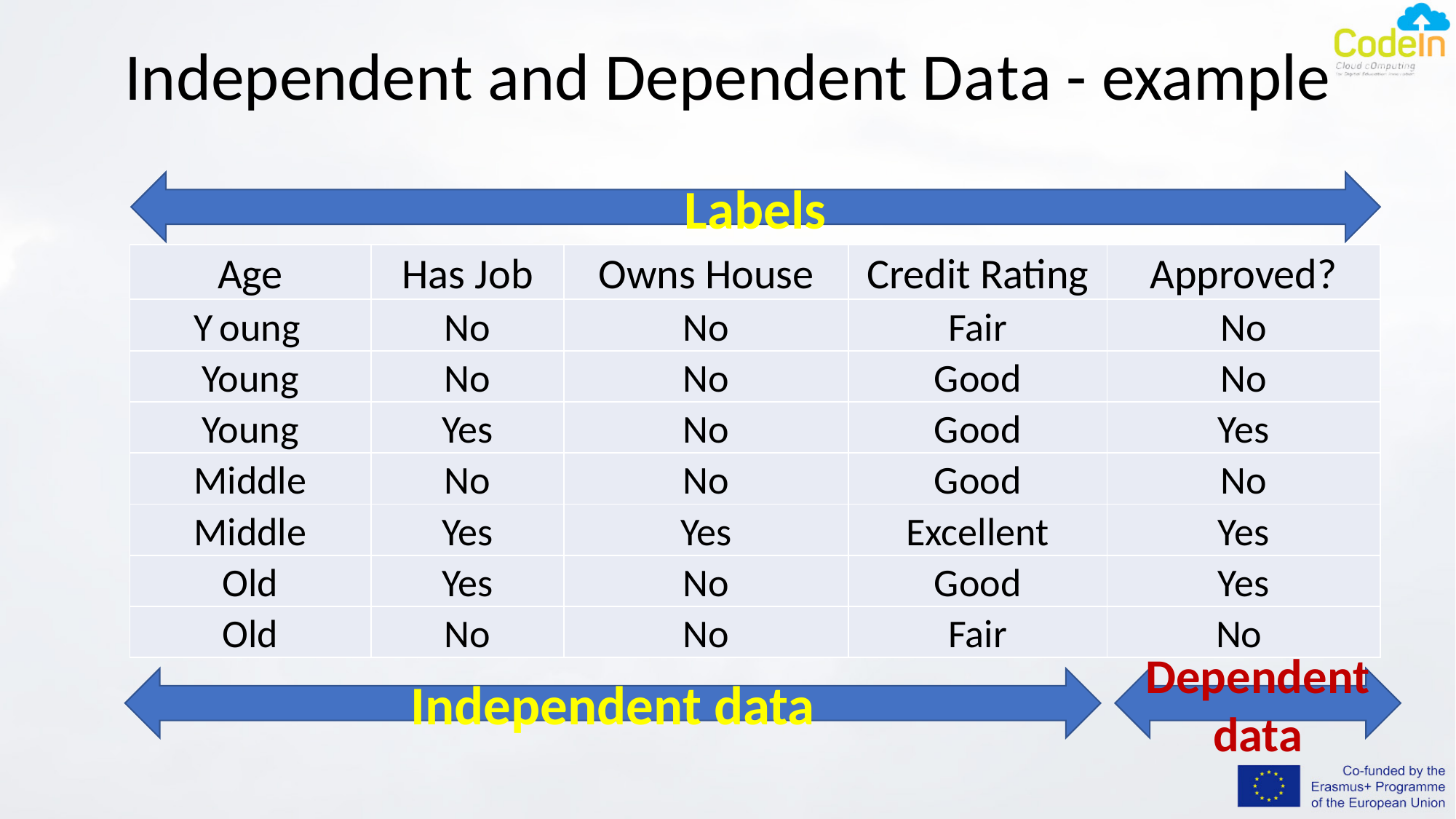

# Independent and Dependent Data - example
Labels

| Age | Has Job | Owns House | Credit Rating | Approved? |
| --- | --- | --- | --- | --- |
| oung | No | No | Fair | No |
| Young | No | No | Good | No |
| Young | Yes | No | Good | Yes |
| Middle | No | No | Good | No |
| Middle | Yes | Yes | Excellent | Yes |
| Old | Yes | No | Good | Yes |
| Old | No | No | Fair | No |
Independent data
Dependent data